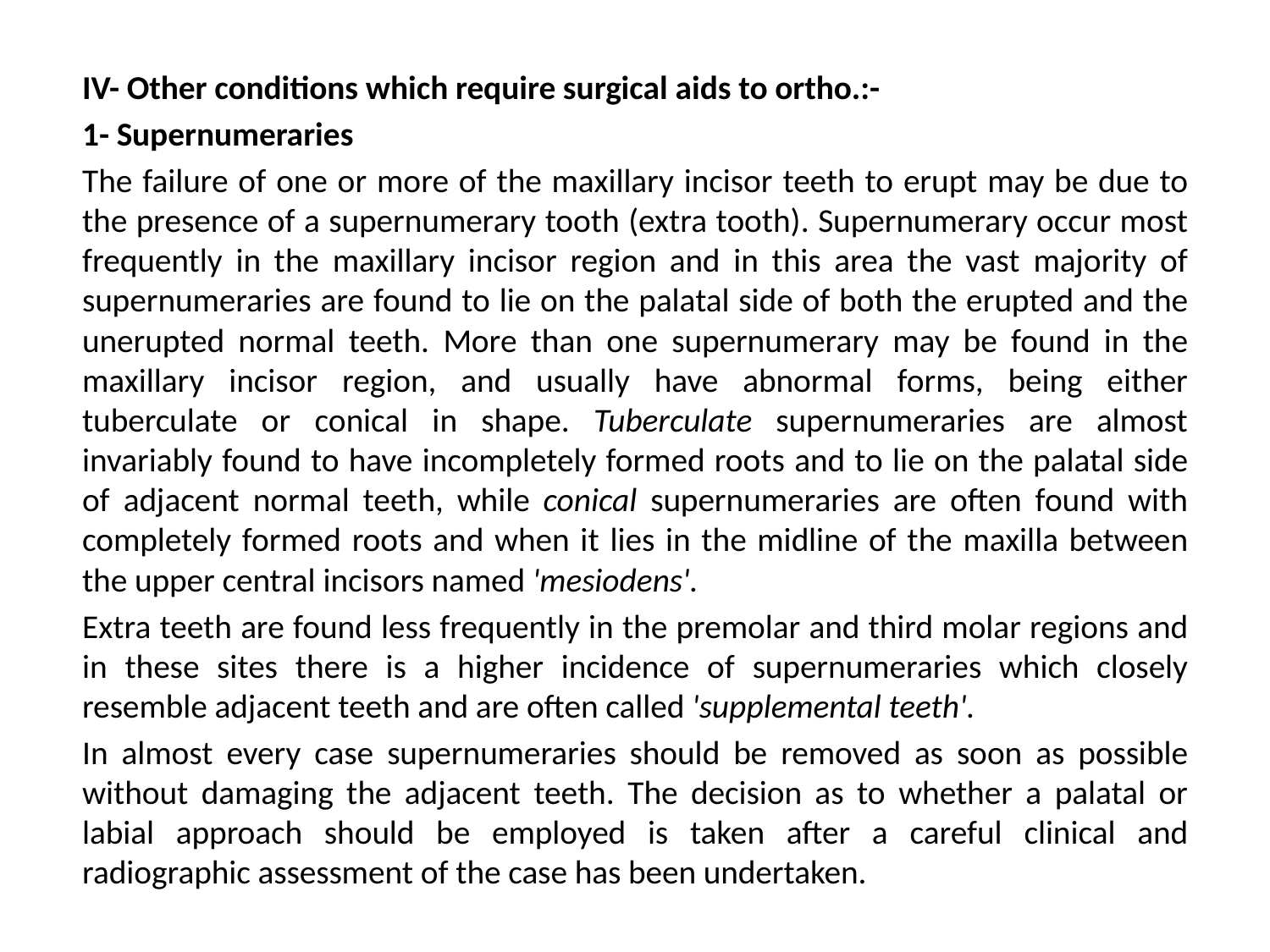

IV- Other conditions which require surgical aids to ortho.:-
1- Supernumeraries
The failure of one or more of the maxillary incisor teeth to erupt may be due to the presence of a supernumerary tooth (extra tooth). Supernumerary occur most frequently in the maxillary incisor region and in this area the vast majority of supernumeraries are found to lie on the palatal side of both the erupted and the unerupted normal teeth. More than one supernumerary may be found in the maxillary incisor region, and usually have abnormal forms, being either tuberculate or conical in shape. Tuberculate supernumeraries are almost invariably found to have incompletely formed roots and to lie on the palatal side of adjacent normal teeth, while conical supernumeraries are often found with completely formed roots and when it lies in the midline of the maxilla between the upper central incisors named 'mesiodens'.
Extra teeth are found less frequently in the premolar and third molar regions and in these sites there is a higher incidence of supernumeraries which closely resemble adjacent teeth and are often called 'supplemental teeth'.
In almost every case supernumeraries should be removed as soon as possible without damaging the adjacent teeth. The decision as to whether a palatal or labial approach should be employed is taken after a careful clinical and radiographic assessment of the case has been undertaken.